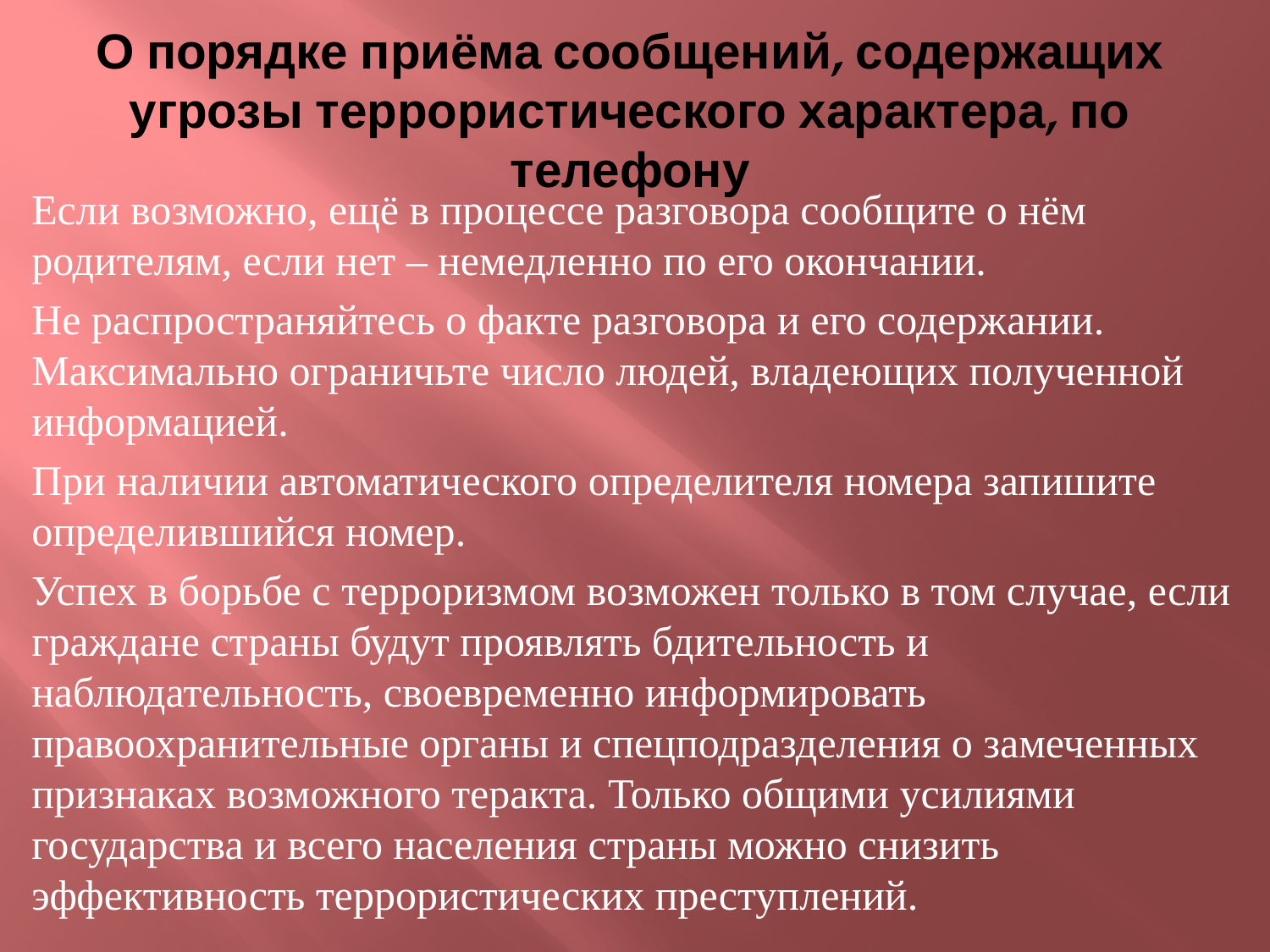

# О порядке приёма сообщений, содержащих угрозы террористического характера, по телефону
Если возможно, ещё в процессе разговора сообщите о нём родителям, если нет – немедленно по его окончании.
Не распространяйтесь о факте разговора и его содержании. Максимально ограничьте число людей, владеющих полученной информацией.
При наличии автоматического определителя номера запишите определившийся номер.
Успех в борьбе с терроризмом возможен только в том случае, если граждане страны будут проявлять бдительность и наблюдательность, своевременно информировать правоохранительные органы и спецподразделения о замеченных признаках возможного теракта. Только общими усилиями государства и всего населения страны можно снизить эффективность террористических преступлений.